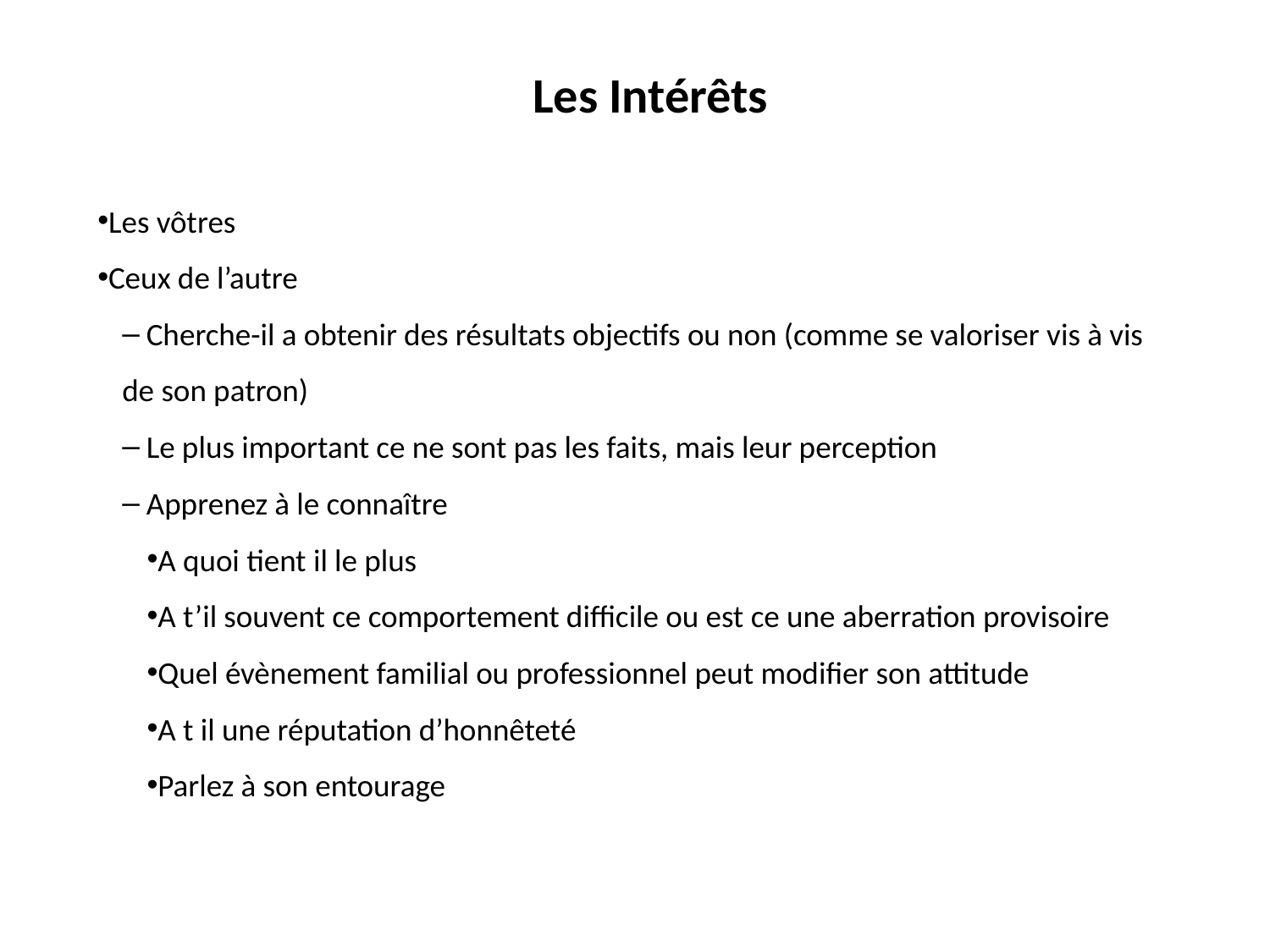

# Les Intérêts
Les vôtres
Ceux de l’autre
 Cherche-il a obtenir des résultats objectifs ou non (comme se valoriser vis à vis de son patron)
 Le plus important ce ne sont pas les faits, mais leur perception
 Apprenez à le connaître
A quoi tient il le plus
A t’il souvent ce comportement difficile ou est ce une aberration provisoire
Quel évènement familial ou professionnel peut modifier son attitude
A t il une réputation d’honnêteté
Parlez à son entourage